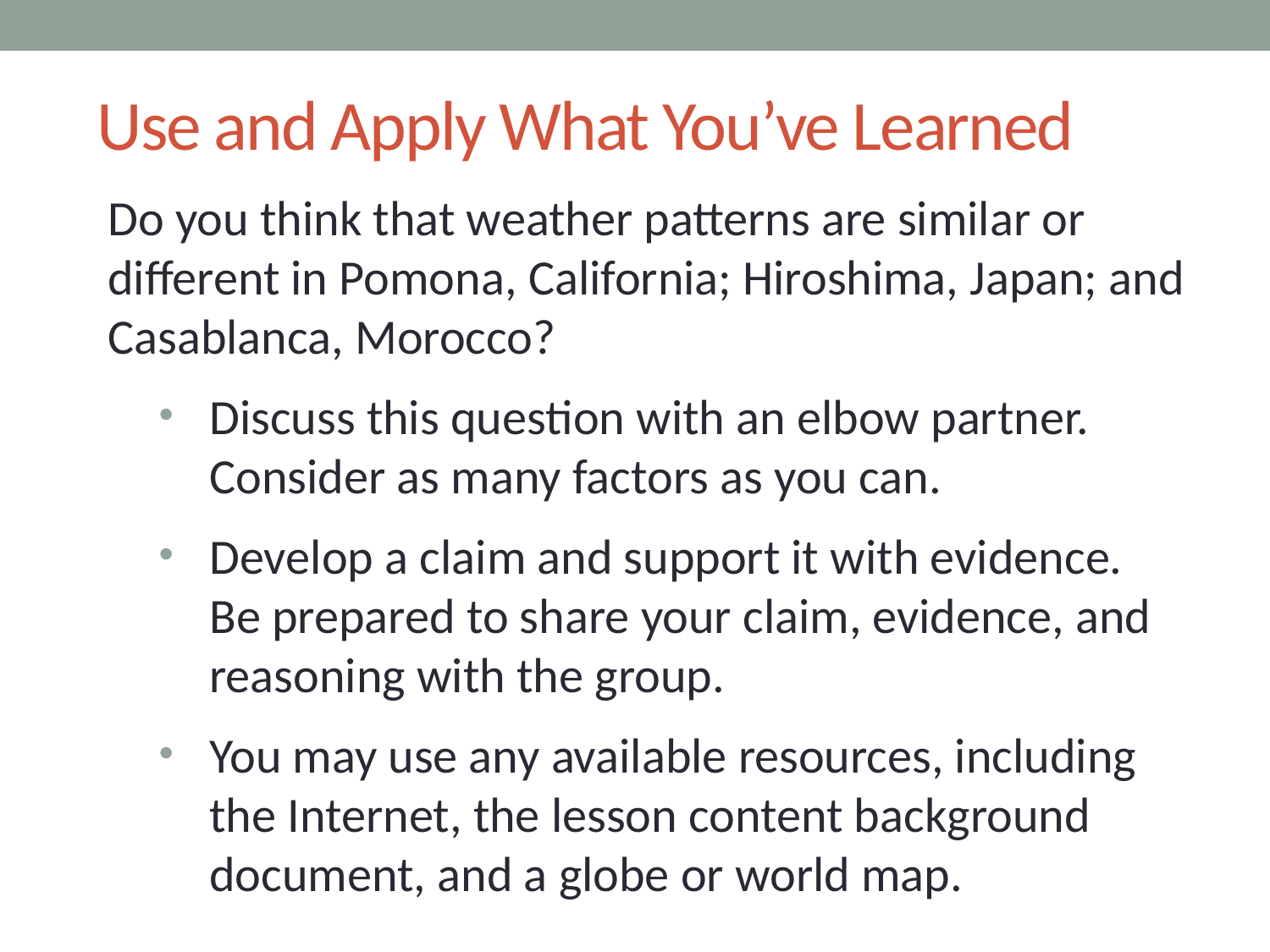

# Use and Apply What You’ve Learned
Do you think that weather patterns are similar or different in Pomona, California; Hiroshima, Japan; and Casablanca, Morocco?
Discuss this question with an elbow partner. Consider as many factors as you can.
Develop a claim and support it with evidence.
Be prepared to share your claim, evidence, and reasoning with the group.
You may use any available resources, including the Internet, the lesson content background document, and a globe or world map.